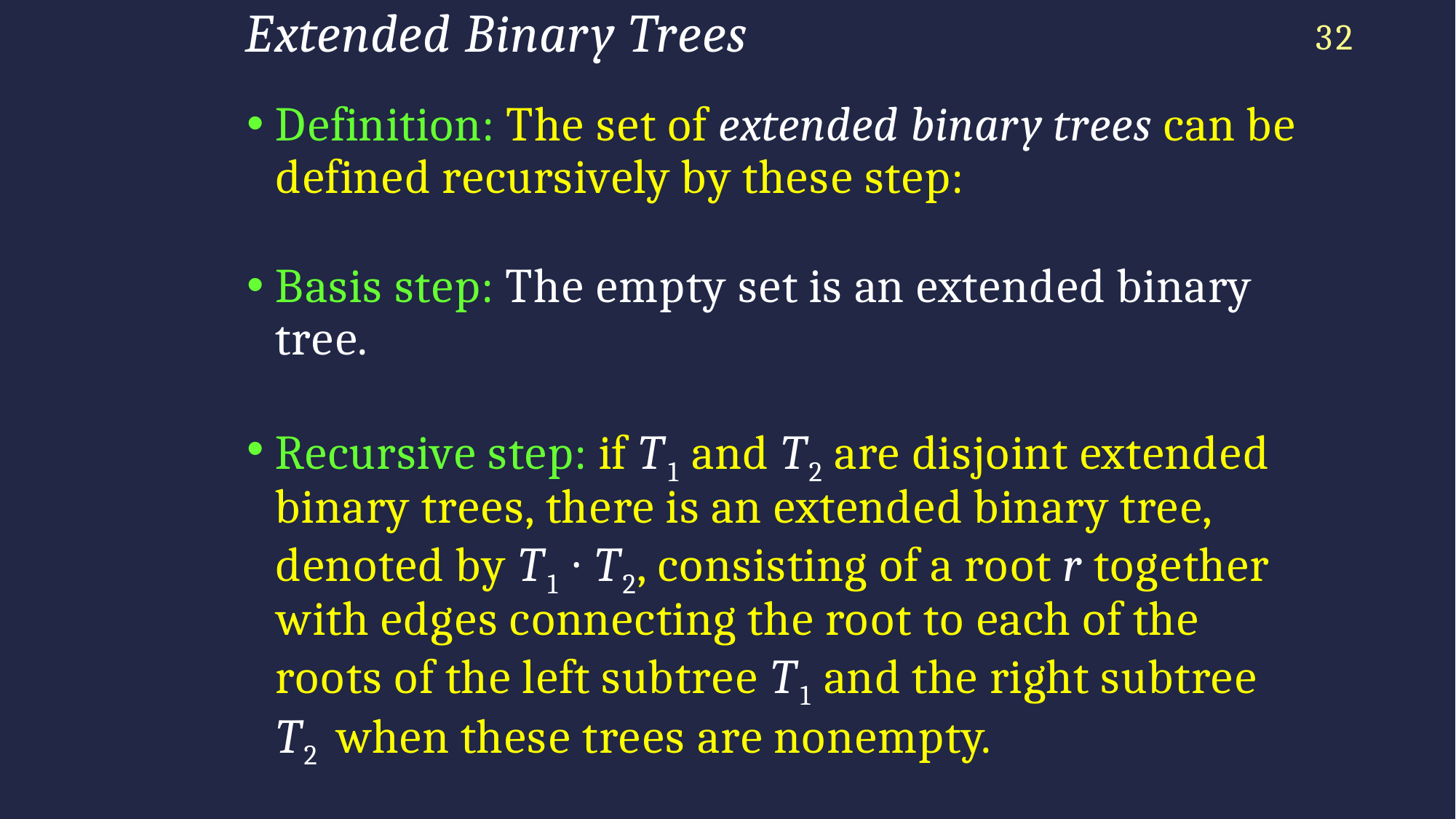

# Extended Binary Trees
32
Definition: The set of extended binary trees can be defined recursively by these step:

Basis step: The empty set is an extended binary tree.

Recursive step: if T1 and T2 are disjoint extended binary trees, there is an extended binary tree, denoted by T1 ∙ T2, consisting of a root r together with edges connecting the root to each of the roots of the left subtree T1 and the right subtree T2  when these trees are nonempty.